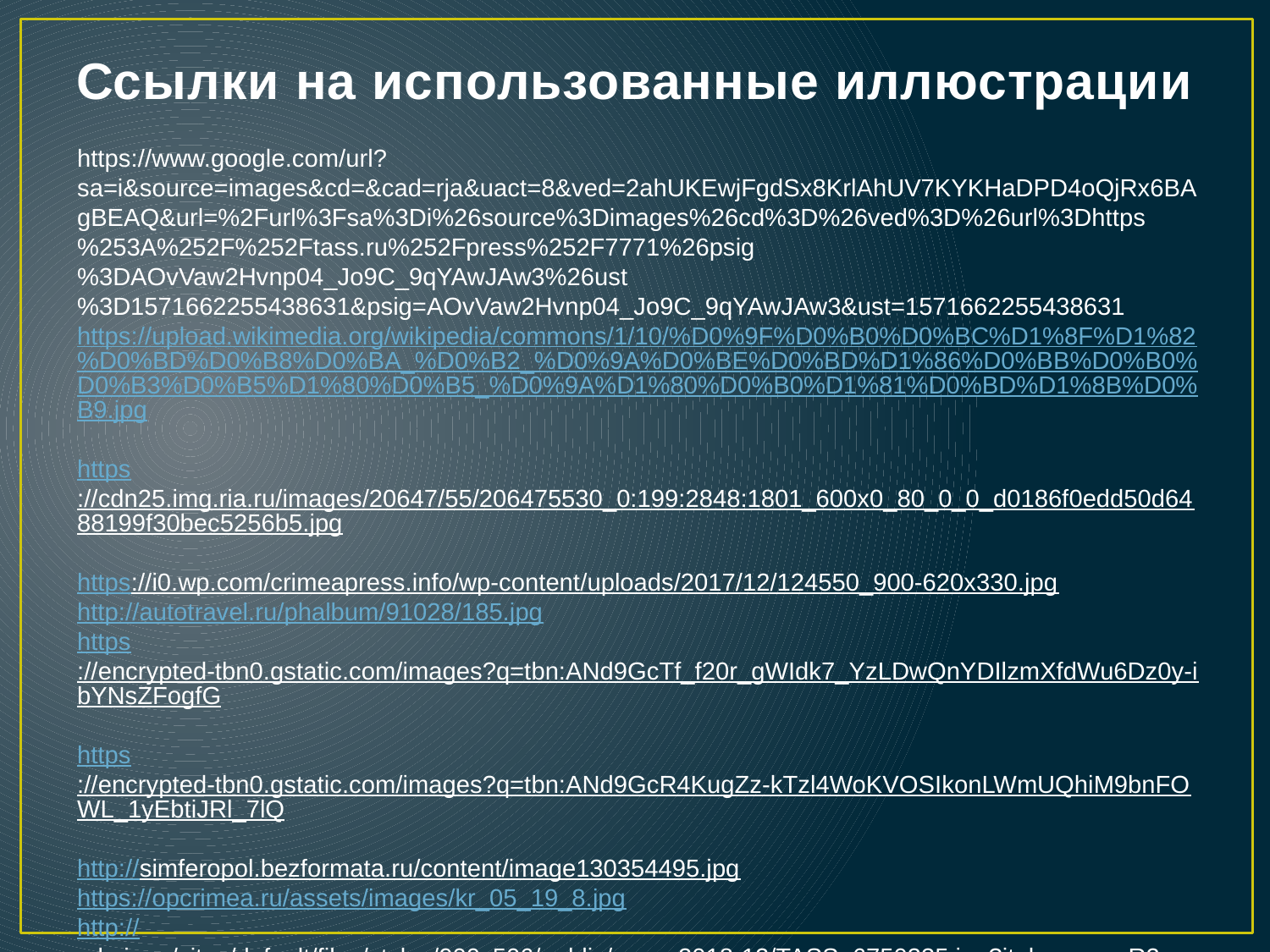

# Ссылки на использованные иллюстрации
https://www.google.com/url?sa=i&source=images&cd=&cad=rja&uact=8&ved=2ahUKEwjFgdSx8KrlAhUV7KYKHaDPD4oQjRx6BAgBEAQ&url=%2Furl%3Fsa%3Di%26source%3Dimages%26cd%3D%26ved%3D%26url%3Dhttps%253A%252F%252Ftass.ru%252Fpress%252F7771%26psig%3DAOvVaw2Hvnp04_Jo9C_9qYAwJAw3%26ust%3D1571662255438631&psig=AOvVaw2Hvnp04_Jo9C_9qYAwJAw3&ust=1571662255438631  https://upload.wikimedia.org/wikipedia/commons/1/10/%D0%9F%D0%B0%D0%BC%D1%8F%D1%82%D0%BD%D0%B8%D0%BA_%D0%B2_%D0%9A%D0%BE%D0%BD%D1%86%D0%BB%D0%B0%D0%B3%D0%B5%D1%80%D0%B5_%D0%9A%D1%80%D0%B0%D1%81%D0%BD%D1%8B%D0%B9.jpg
https://cdn25.img.ria.ru/images/20647/55/206475530_0:199:2848:1801_600x0_80_0_0_d0186f0edd50d6488199f30bec5256b5.jpg
https://i0.wp.com/crimeapress.info/wp-content/uploads/2017/12/124550_900-620x330.jpg http://autotravel.ru/phalbum/91028/185.jpg
https://encrypted-tbn0.gstatic.com/images?q=tbn:ANd9GcTf_f20r_gWIdk7_YzLDwQnYDIlzmXfdWu6Dz0y-ibYNsZFogfG
https://encrypted-tbn0.gstatic.com/images?q=tbn:ANd9GcR4KugZz-kTzl4WoKVOSIkonLWmUQhiM9bnFOWL_1yEbtiJRl_7lQ
http://simferopol.bezformata.ru/content/image130354495.jpg
https://opcrimea.ru/assets/images/kr_05_19_8.jpg
http://cdn.iz.ru/sites/default/files/styles/900x506/public/news-2018-12/TASS_6750335.jpg?itok=qmsc_R2y